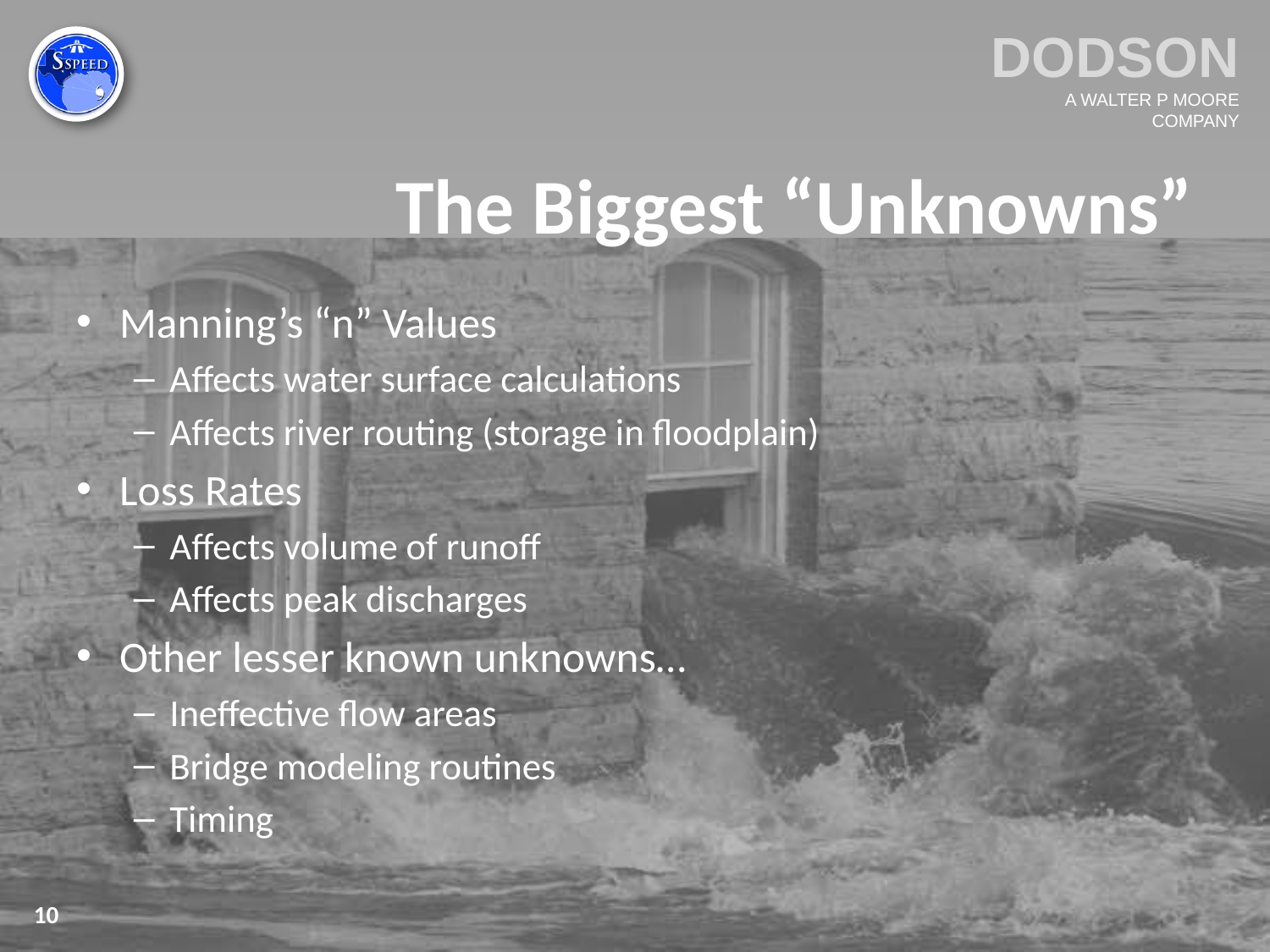

# The Biggest “Unknowns”
Manning’s “n” Values
Affects water surface calculations
Affects river routing (storage in floodplain)
Loss Rates
Affects volume of runoff
Affects peak discharges
Other lesser known unknowns…
Ineffective flow areas
Bridge modeling routines
Timing
10